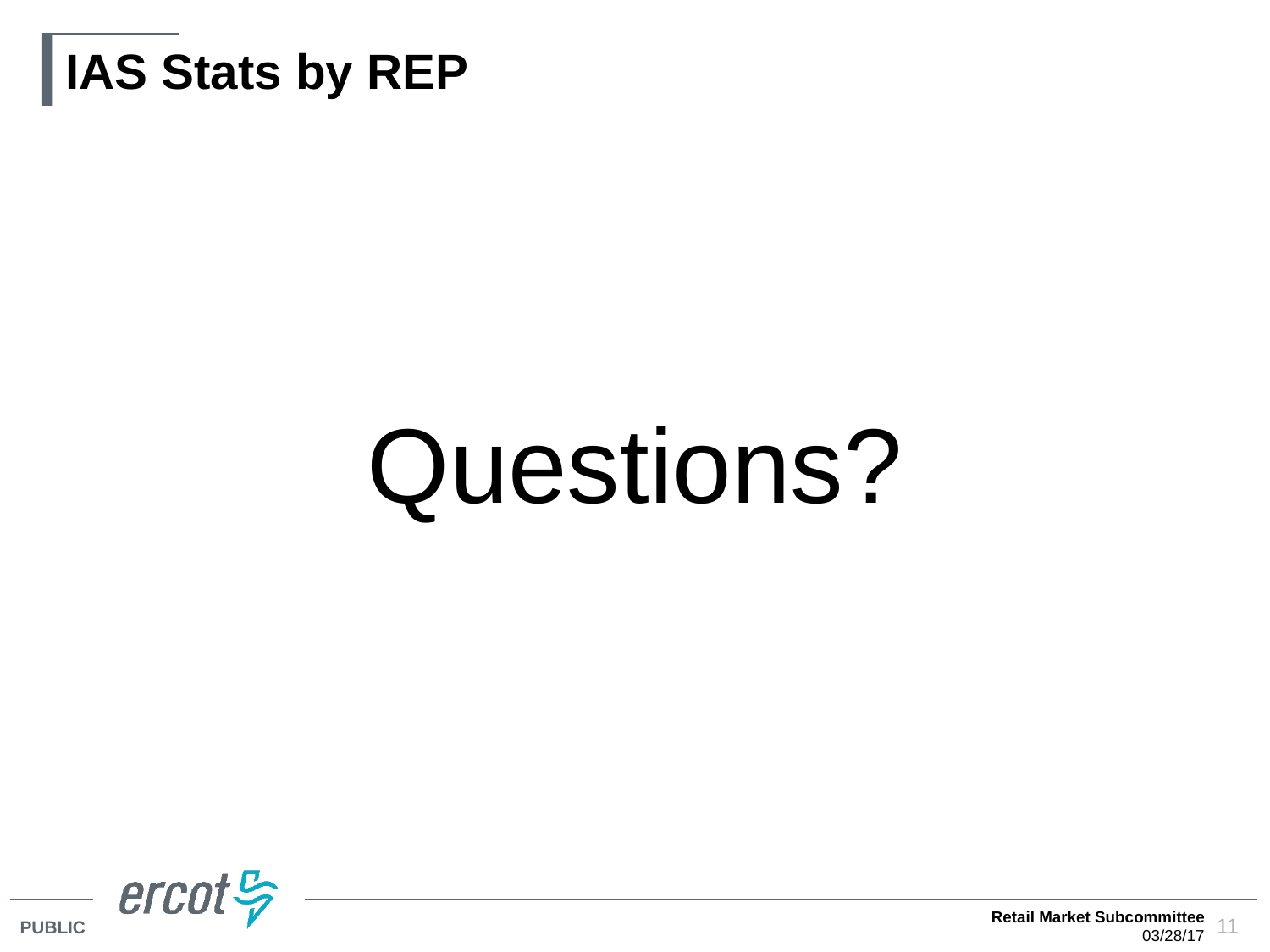

# IAS Stats by REP

Questions?

Retail Market Subcommittee
03/28/17
11